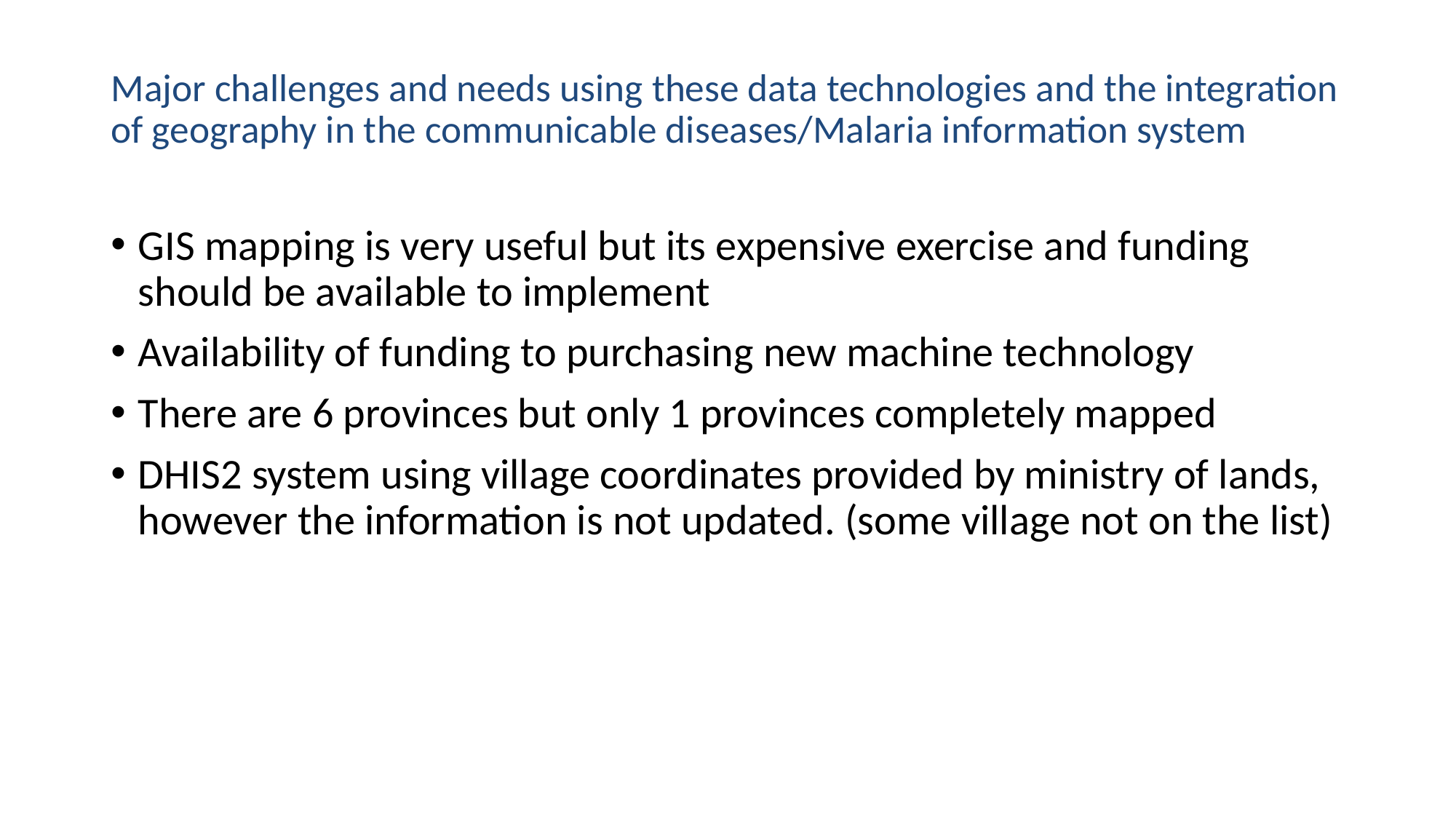

# Major challenges and needs using these data technologies and the integration of geography in the communicable diseases/Malaria information system
GIS mapping is very useful but its expensive exercise and funding should be available to implement
Availability of funding to purchasing new machine technology
There are 6 provinces but only 1 provinces completely mapped
DHIS2 system using village coordinates provided by ministry of lands, however the information is not updated. (some village not on the list)